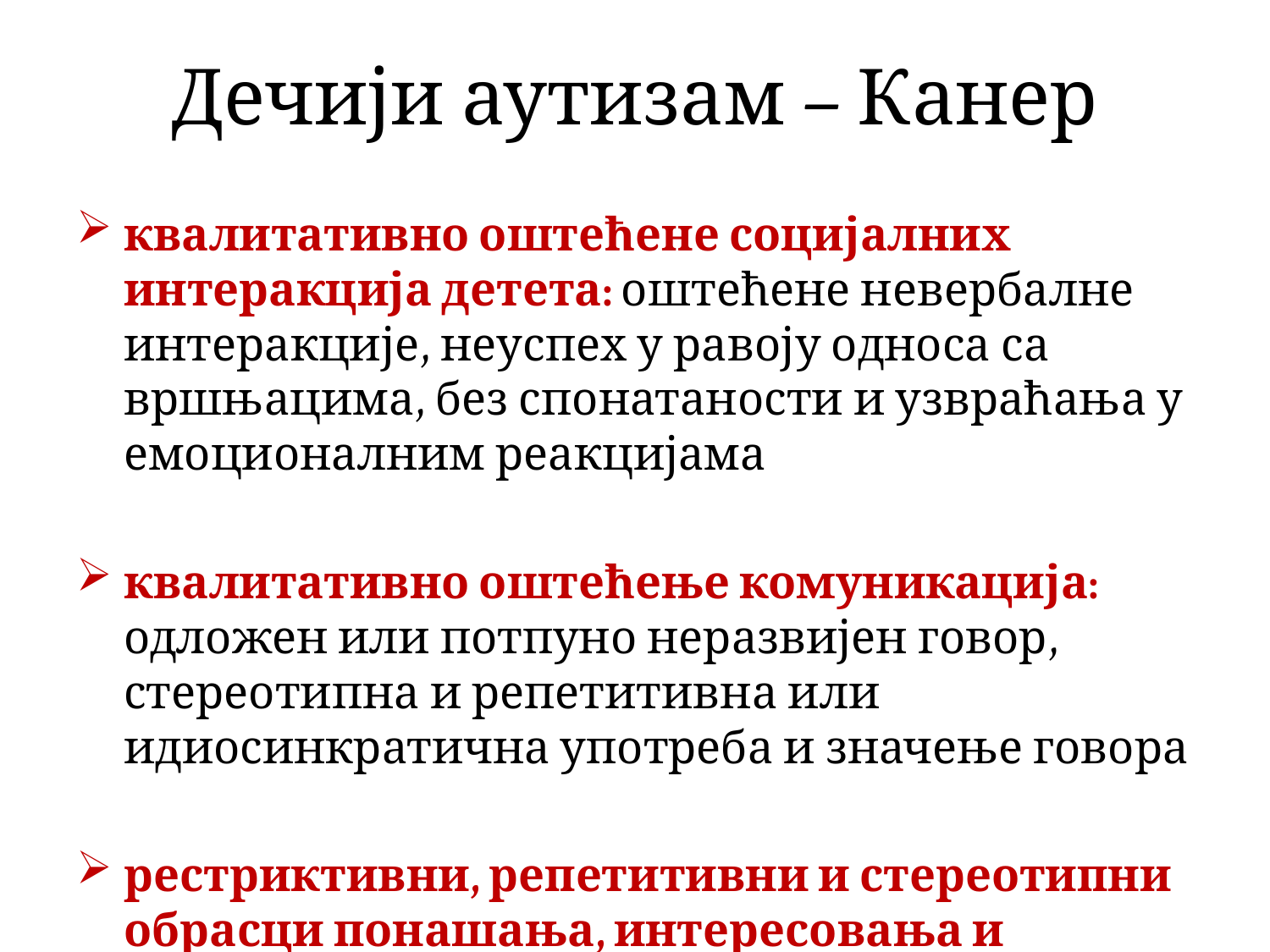

# Дечији аутизам – Канер
квалитативно оштећене социјалних интеракција детета: оштећене невербалне интеракције, неуспех у равоју односа са вршњацима, без спонатаности и узвраћања у емоционалним реакцијама

квалитативно оштећење комуникација: одложен или потпуно неразвијен говор, стереотипна и репетитивна или идиосинкратична употреба и значење говора

рестриктивни, репетитивни и стереотипни обрасци понашања, интересовања и активности